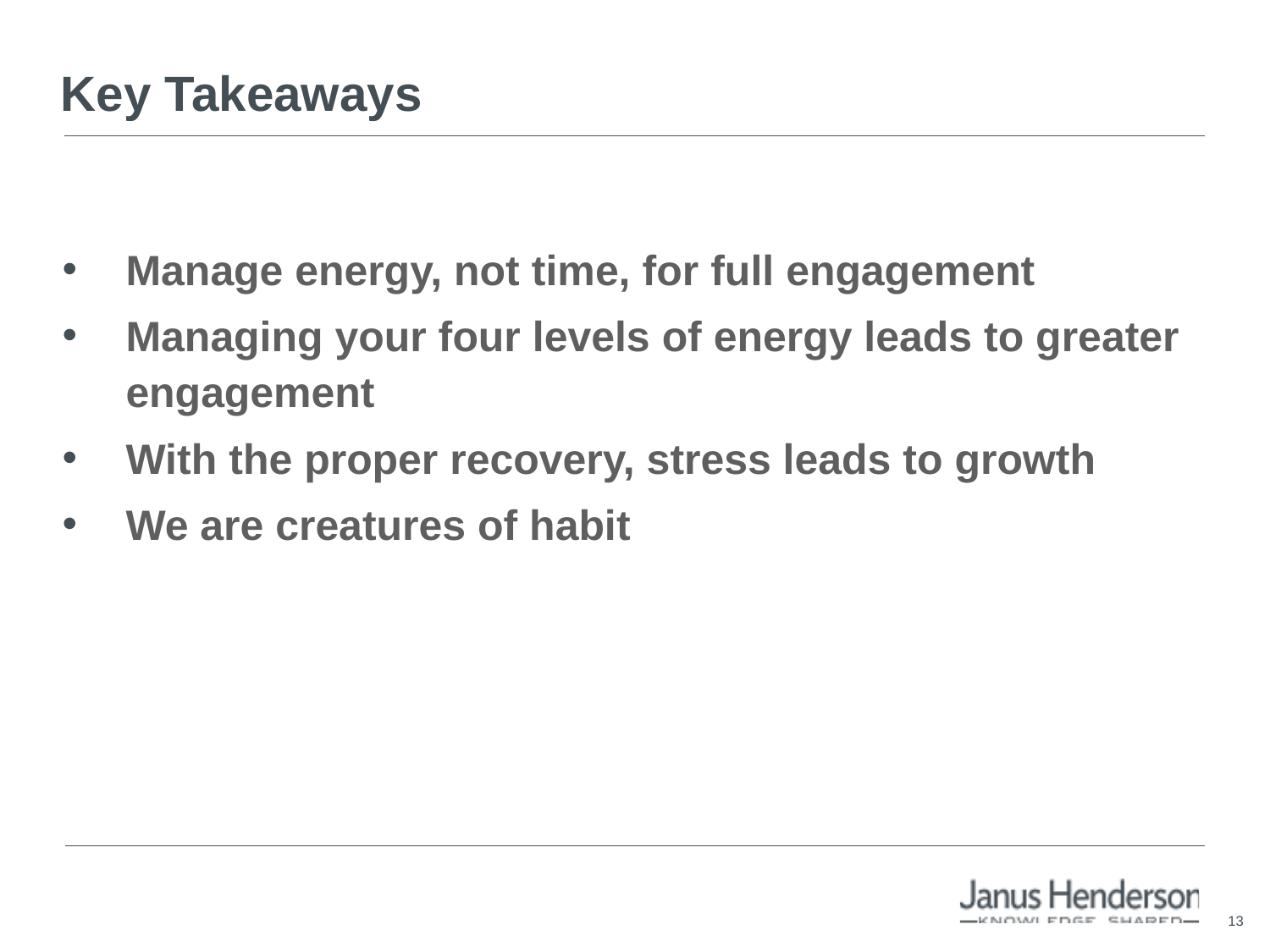

# Key Takeaways

Manage energy, not time, for full engagement
Managing your four levels of energy leads to greater engagement
With the proper recovery, stress leads to growth
We are creatures of habit